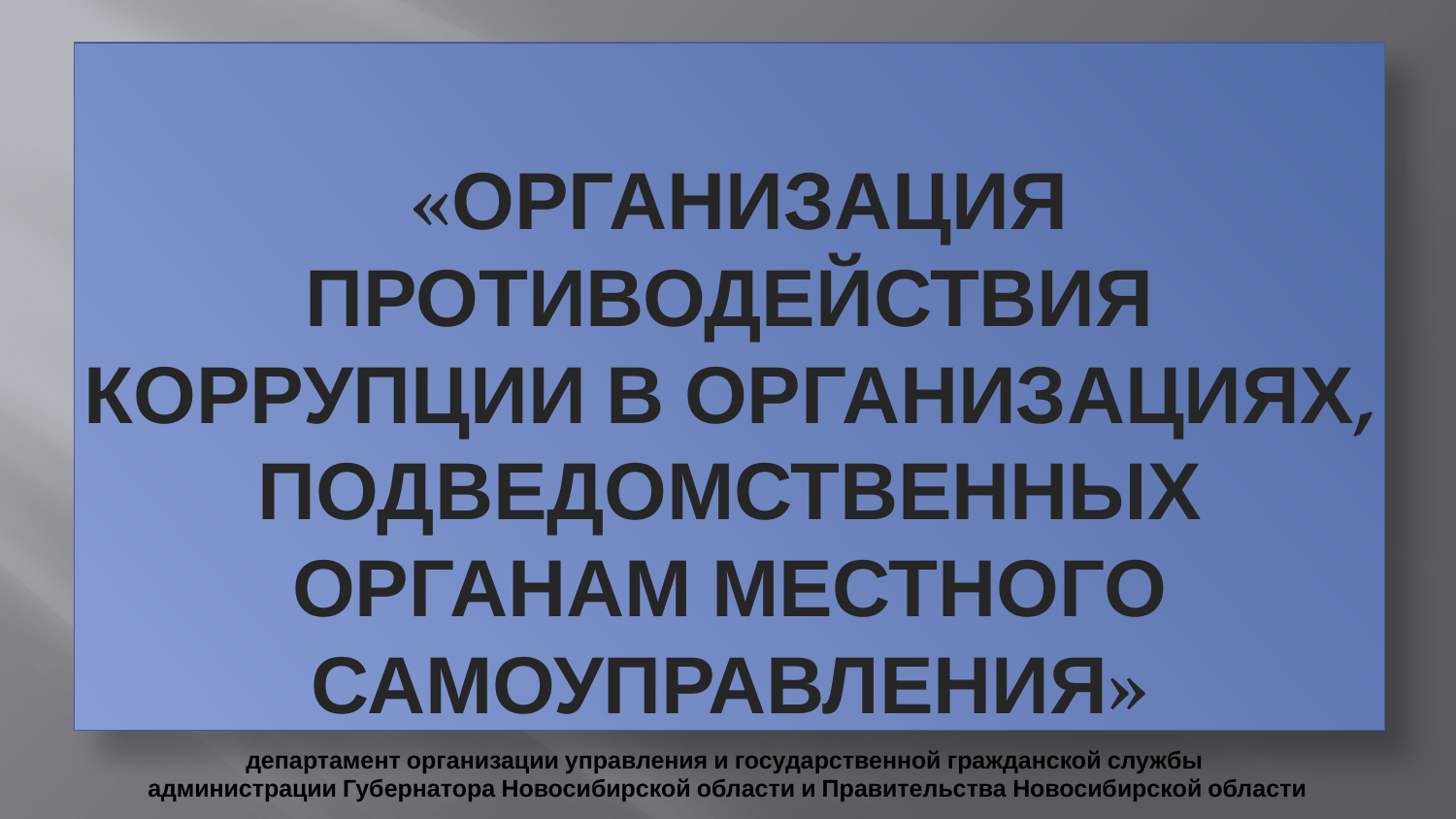

# «Организация противодействия коррупции в организациях, подведомственных органам местного самоуправления»
департамент организации управления и государственной гражданской службы
администрации Губернатора Новосибирской области и Правительства Новосибирской области